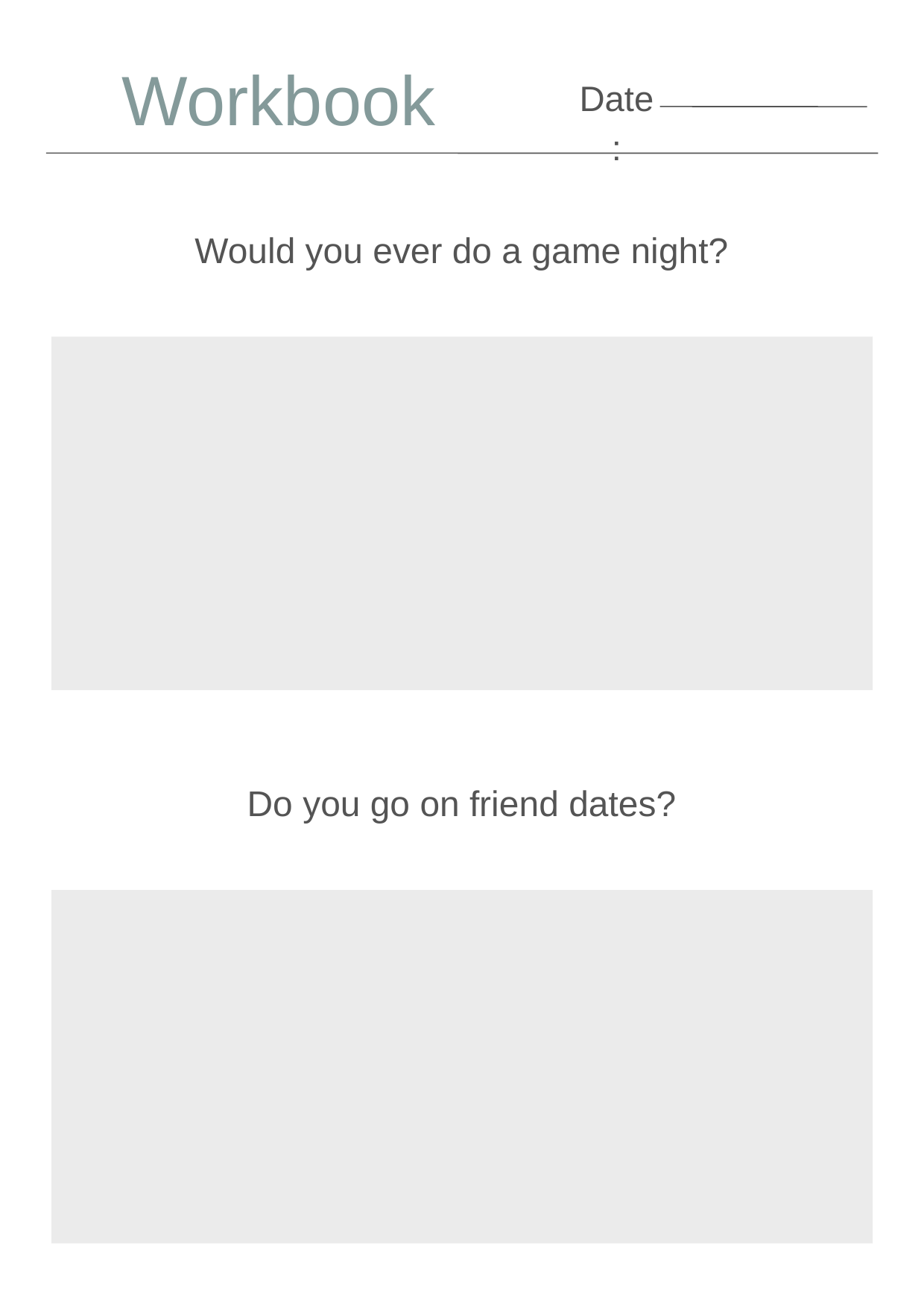

Workbook
Date:

Would you ever do a game night?

Do you go on friend dates?